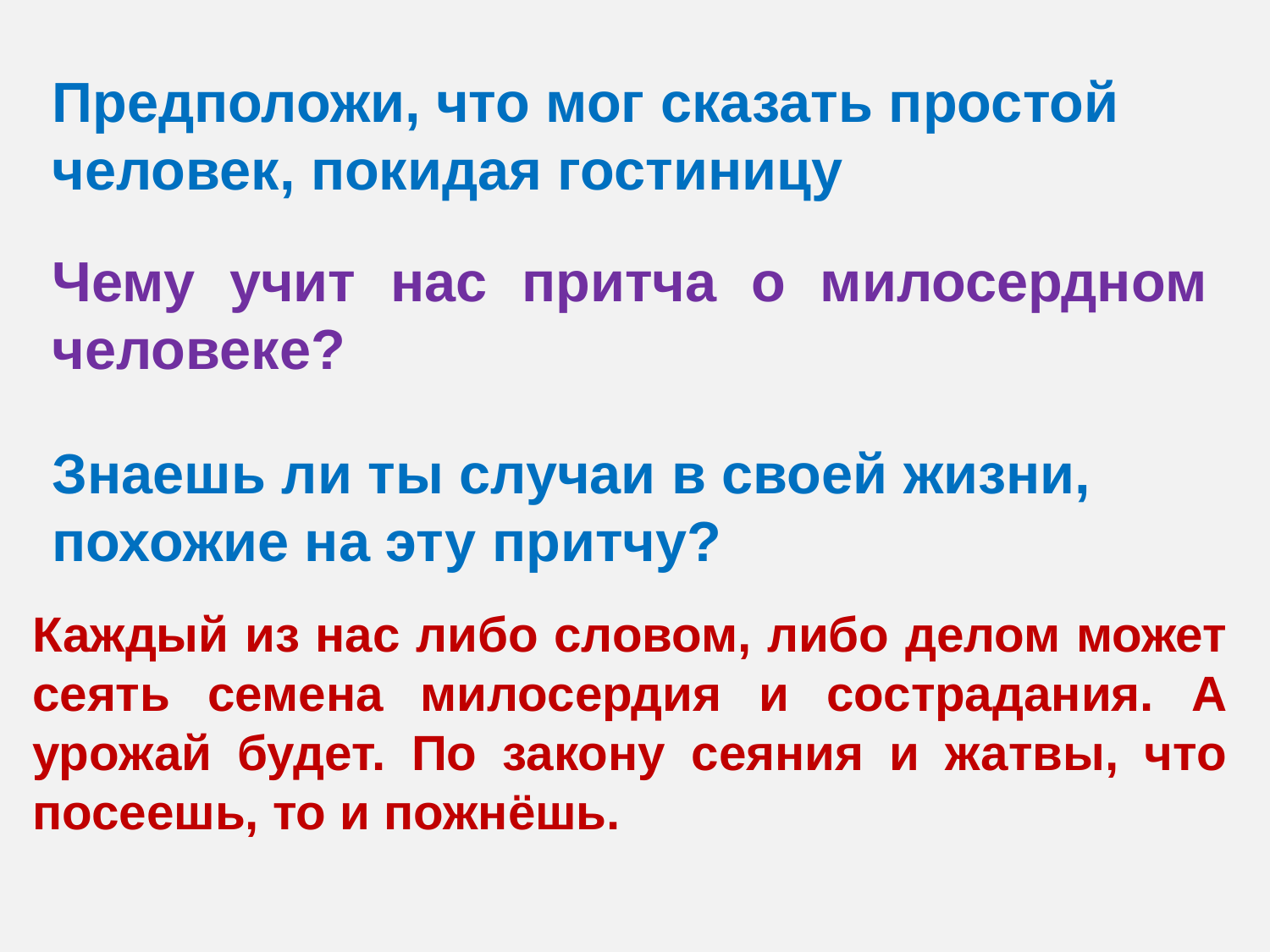

Предположи, что мог сказать простой человек, покидая гостиницу
Чему учит нас притча о милосердном человеке?
Знаешь ли ты случаи в своей жизни, похожие на эту притчу?
Каждый из нас либо словом, либо делом может сеять семена милосердия и сострадания. А урожай будет. По закону сеяния и жатвы, что посеешь, то и пожнёшь.